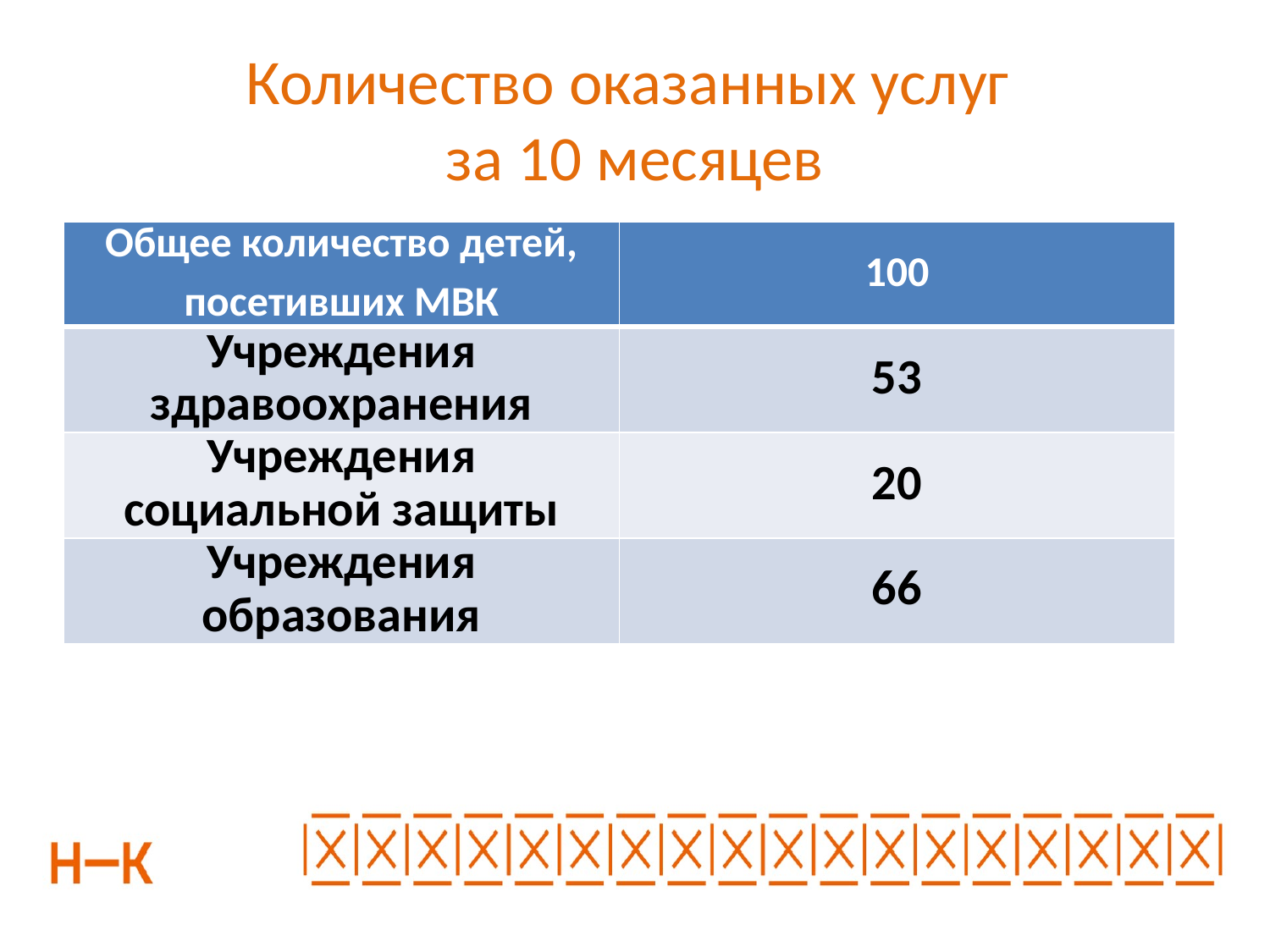

# Количество оказанных услуг за 10 месяцев
| Общее количество детей, посетивших МВК | 100 |
| --- | --- |
| Учреждения здравоохранения | 53 |
| Учреждения социальной защиты | 20 |
| Учреждения образования | 66 |